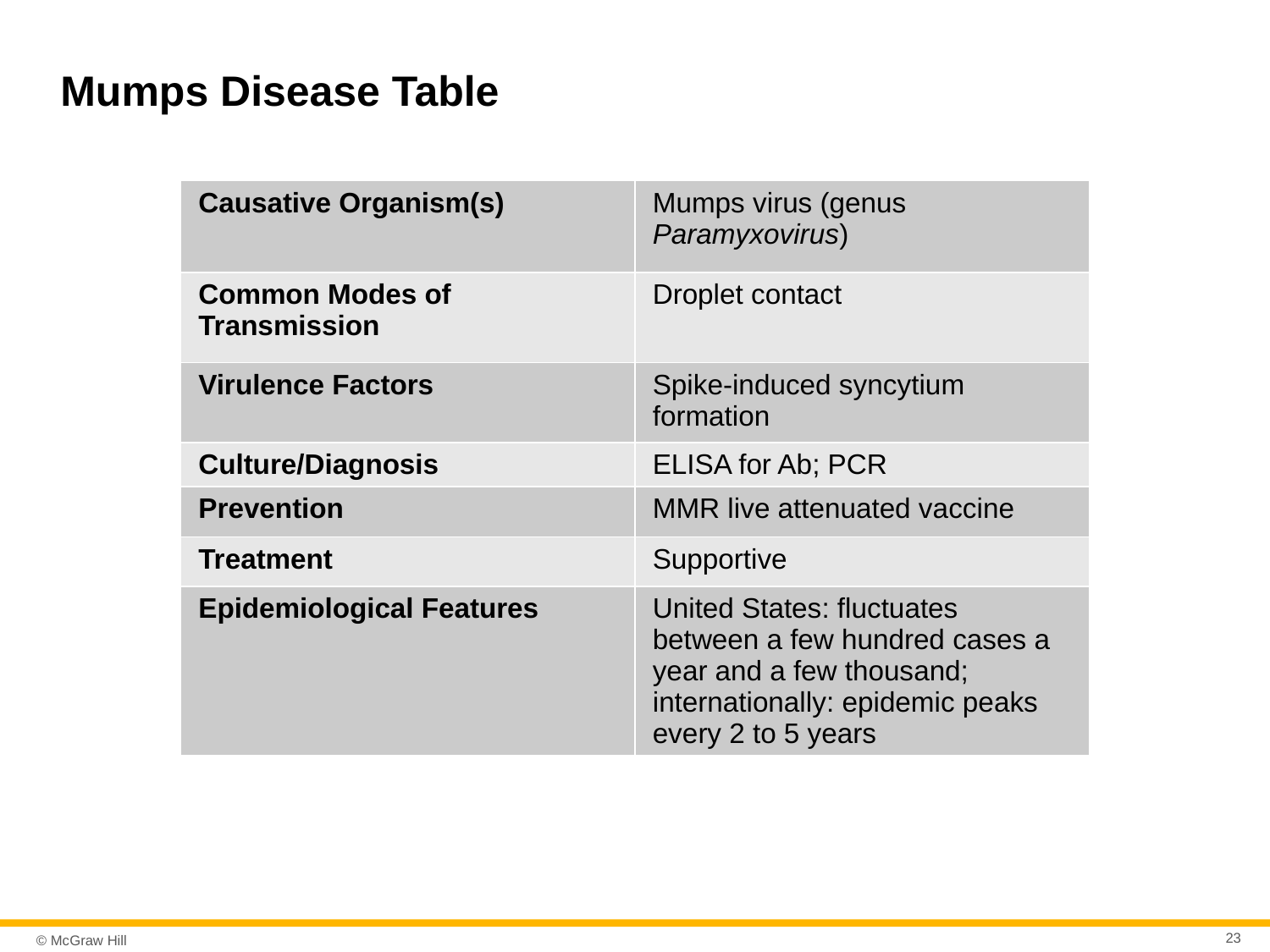

# Mumps Disease Table
| Causative Organism(s) | Mumps virus (genus Paramyxovirus) |
| --- | --- |
| Common Modes of Transmission | Droplet contact |
| Virulence Factors | Spike-induced syncytium formation |
| Culture/Diagnosis | ELISA for Ab; PCR |
| Prevention | MMR live attenuated vaccine |
| Treatment | Supportive |
| Epidemiological Features | United States: fluctuates between a few hundred cases a year and a few thousand; internationally: epidemic peaks every 2 to 5 years |